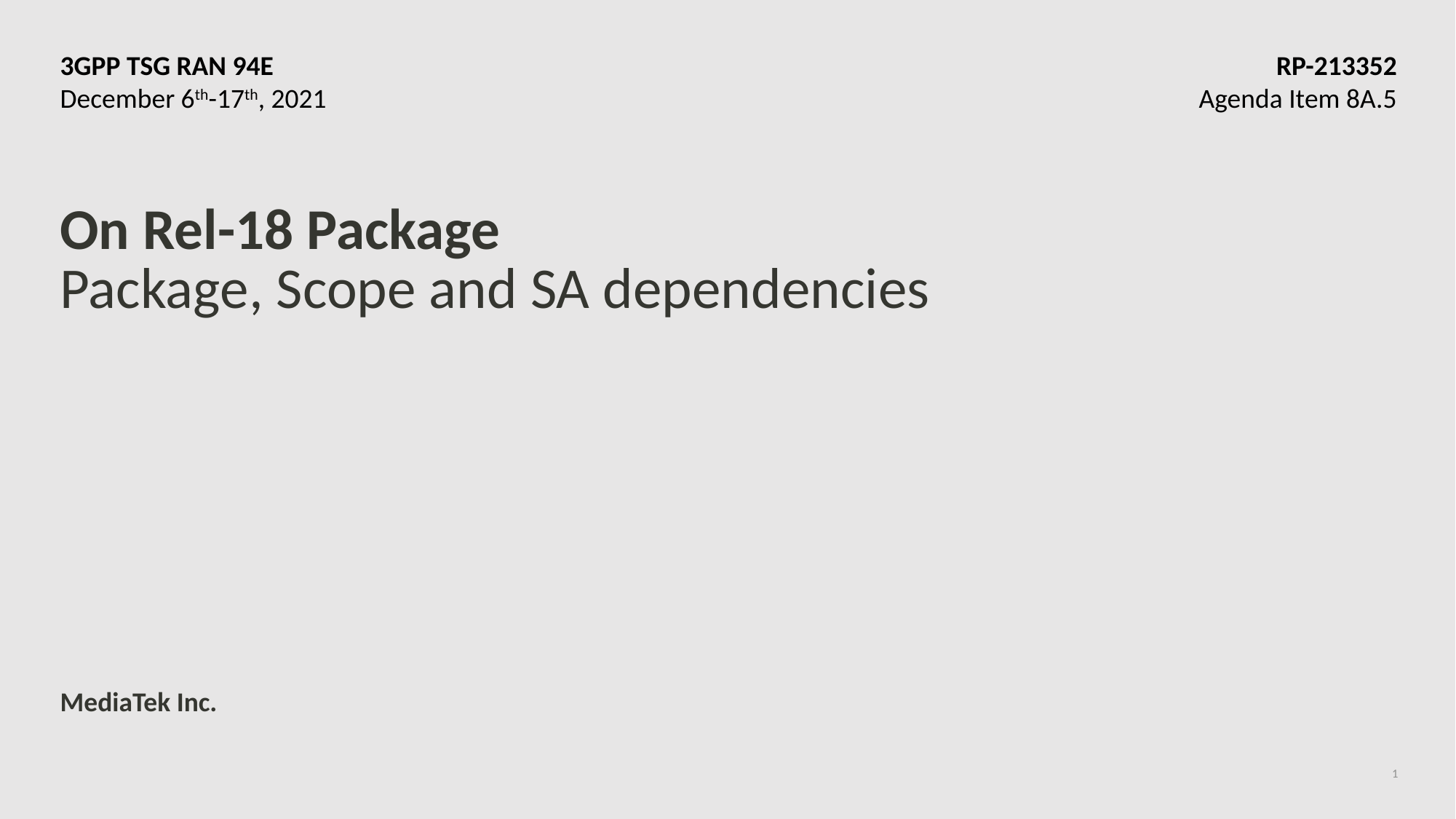

3GPP TSG RAN 94E	RP-213352
December 6th-17th, 2021	Agenda Item 8A.5
# On Rel-18 Package Package, Scope and SA dependencies

MediaTek Inc.
1